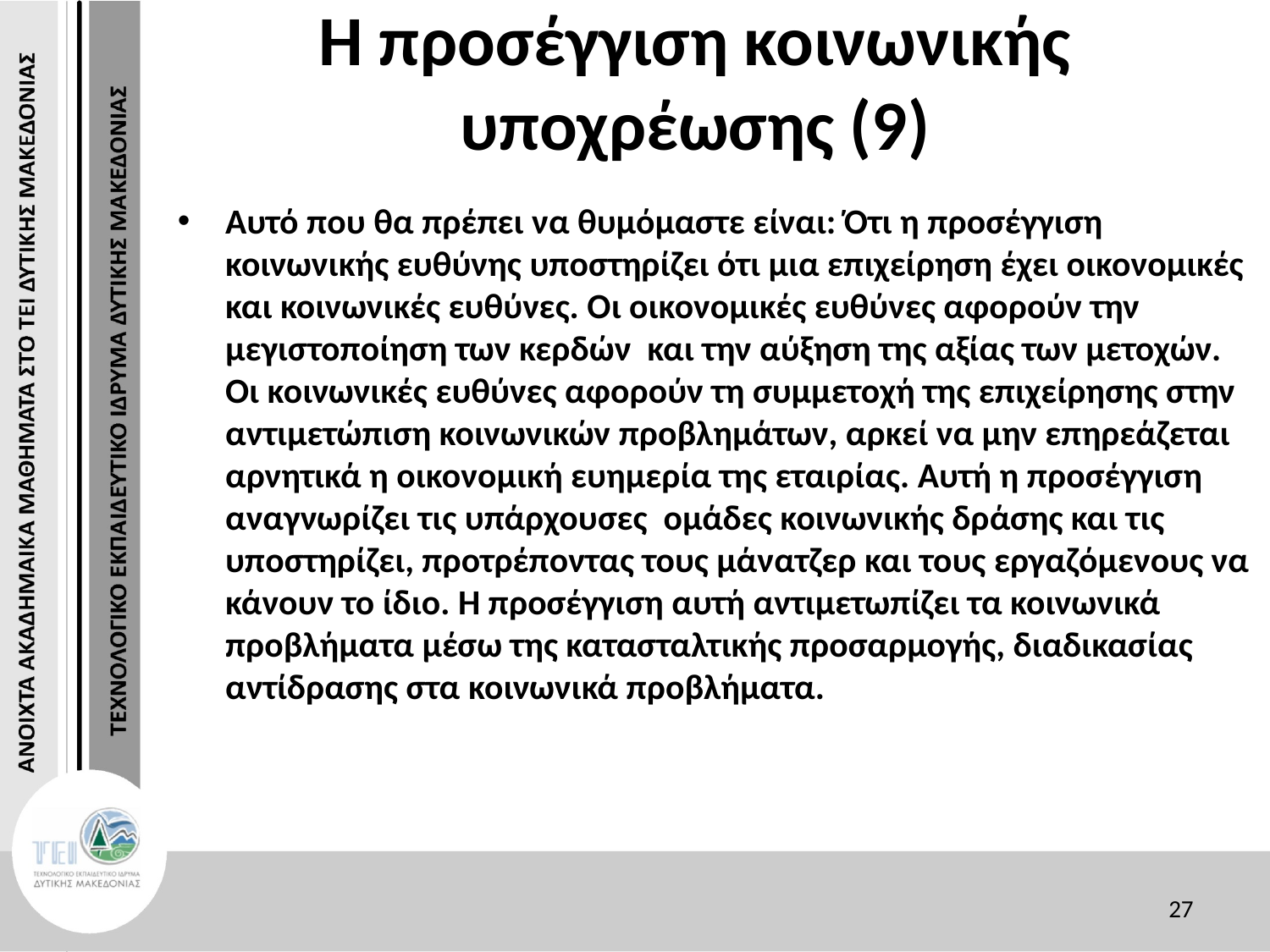

# Η προσέγγιση κοινωνικής υποχρέωσης (9)
Αυτό που θα πρέπει να θυμόμαστε είναι: Ότι η προσέγγιση  κοινωνικής ευθύνης υποστηρίζει ότι μια επιχείρηση έχει οικονομικές και κοινωνικές ευθύνες. Οι οικονομικές ευθύνες αφορούν την μεγιστοποίηση των κερδών  και την αύξηση της αξίας των μετοχών. Οι κοινωνικές ευθύνες αφορούν τη συμμετοχή της επιχείρησης στην αντιμετώπιση κοινωνικών προβλημάτων, αρκεί να μην επηρεάζεται αρνητικά η οικονομική ευημερία της εταιρίας. Αυτή η προσέγγιση αναγνωρίζει τις υπάρχουσες  ομάδες κοινωνικής δράσης και τις υποστηρίζει, προτρέποντας τους μάνατζερ και τους εργαζόμενους να κάνουν το ίδιο. Η προσέγγιση αυτή αντιμετωπίζει τα κοινωνικά προβλήματα μέσω της κατασταλτικής προσαρμογής, διαδικασίας αντίδρασης στα κοινωνικά προβλήματα.
27